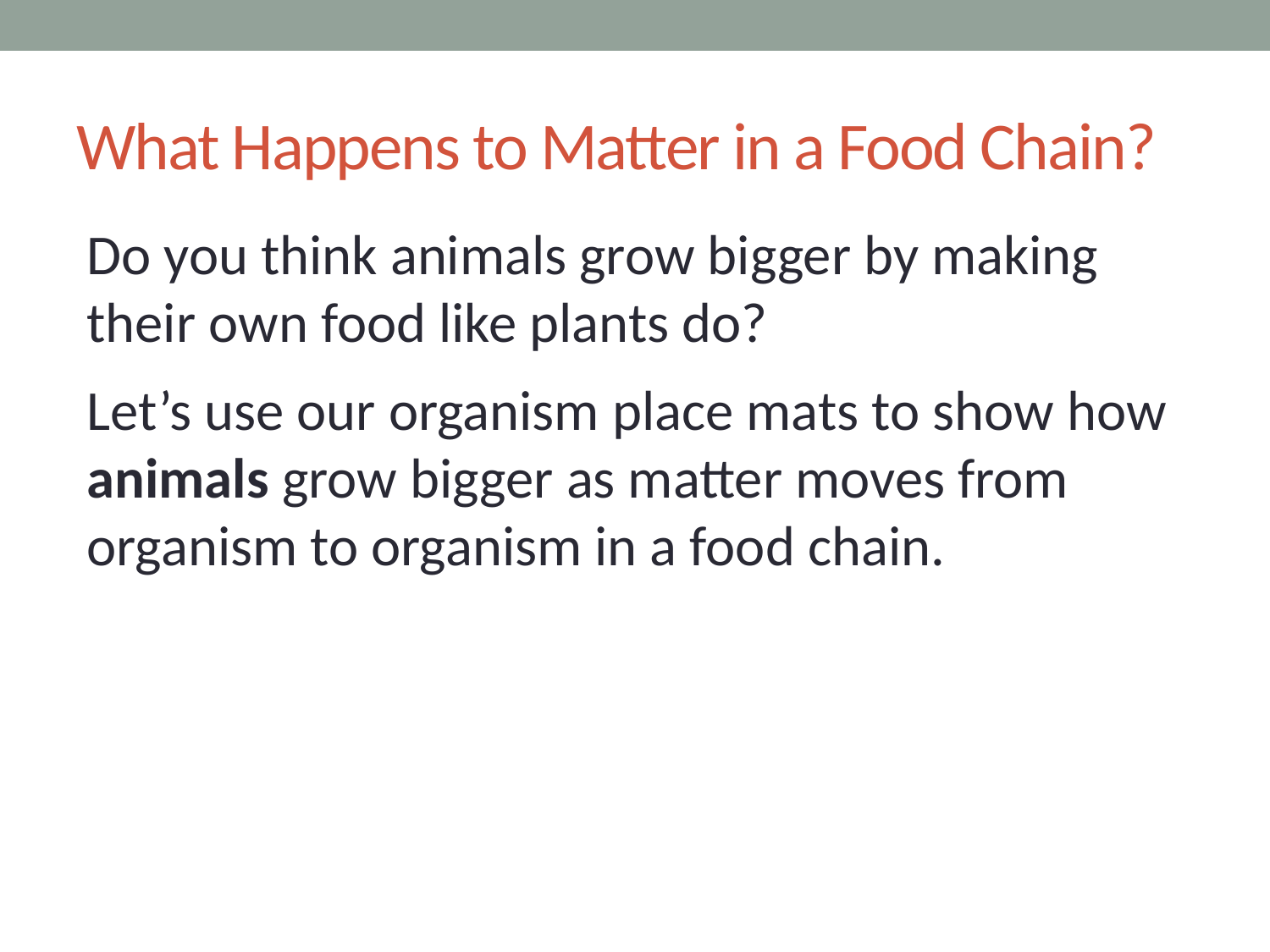

# What Happens to Matter in a Food Chain?
Do you think animals grow bigger by making their own food like plants do?
Let’s use our organism place mats to show how animals grow bigger as matter moves from organism to organism in a food chain.